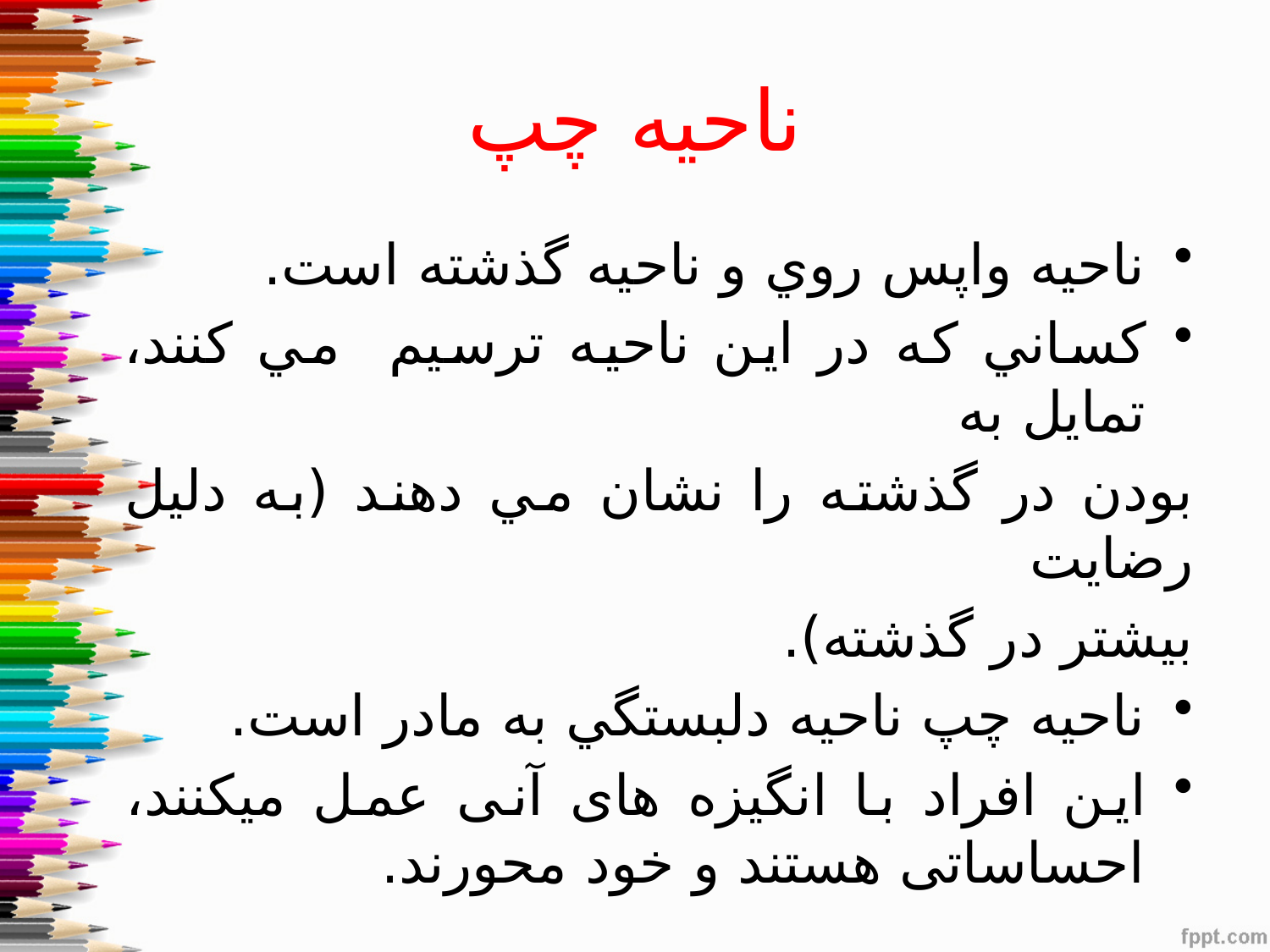

# ناحيه چپ
ناحيه واپس روي و ناحيه گذشته است.
كساني كه در اين ناحيه ترسيم  مي كنند، تمايل به
بودن در گذشته را نشان مي دهند (به دلیل رضايت
بيشتر در گذشته).
ناحيه چپ ناحيه دلبستگي به مادر است.
این افراد با انگیزه های آنی عمل میکنند، احساساتی هستند و خود محورند.